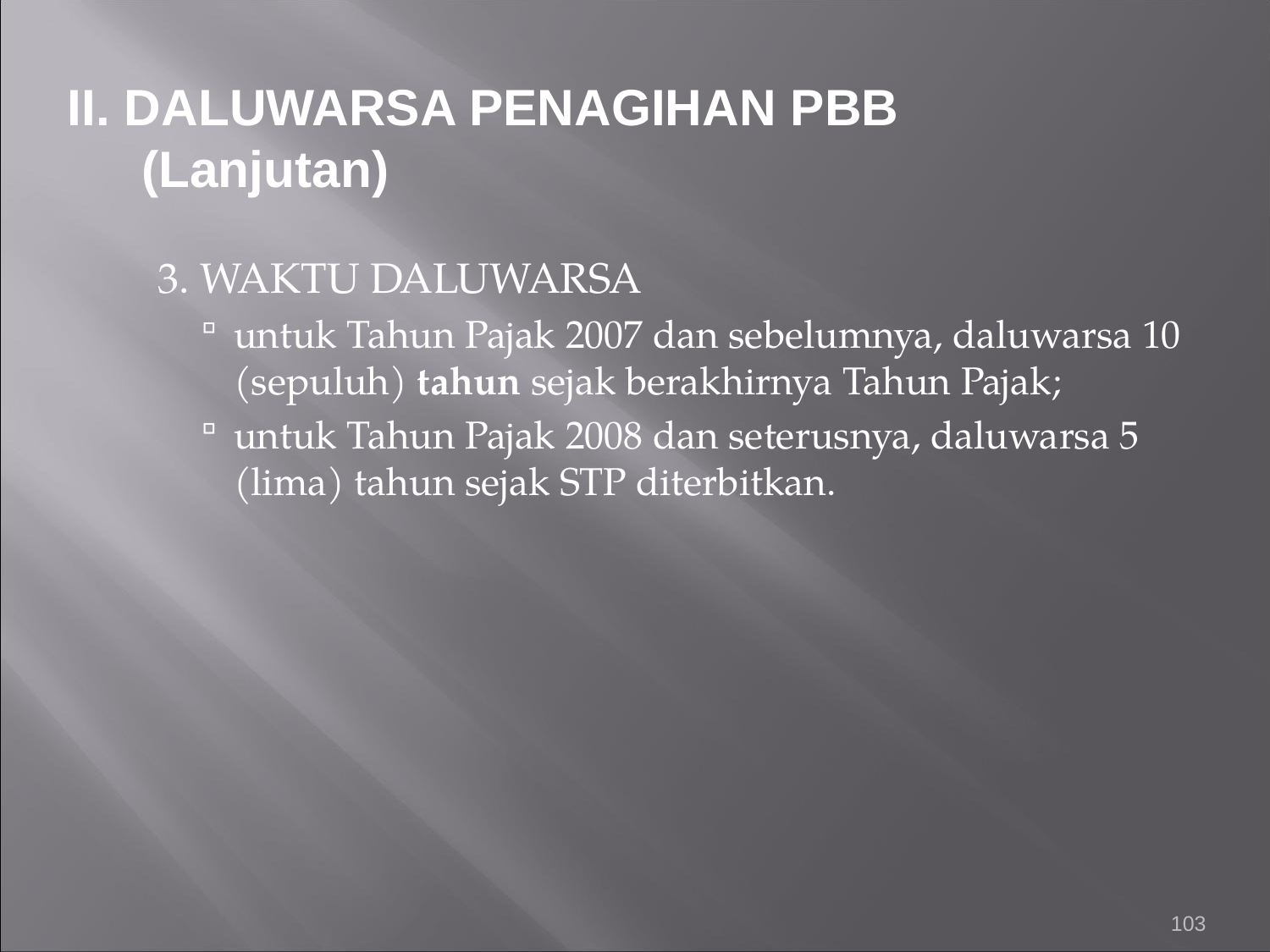

II. DALUWARSA PENAGIHAN PBB
(Lanjutan)
3. WAKTU DALUWARSA
untuk Tahun Pajak 2007 dan sebelumnya, daluwarsa 10 (sepuluh) tahun sejak berakhirnya Tahun Pajak;
untuk Tahun Pajak 2008 dan seterusnya, daluwarsa 5 (lima) tahun sejak STP diterbitkan.
103